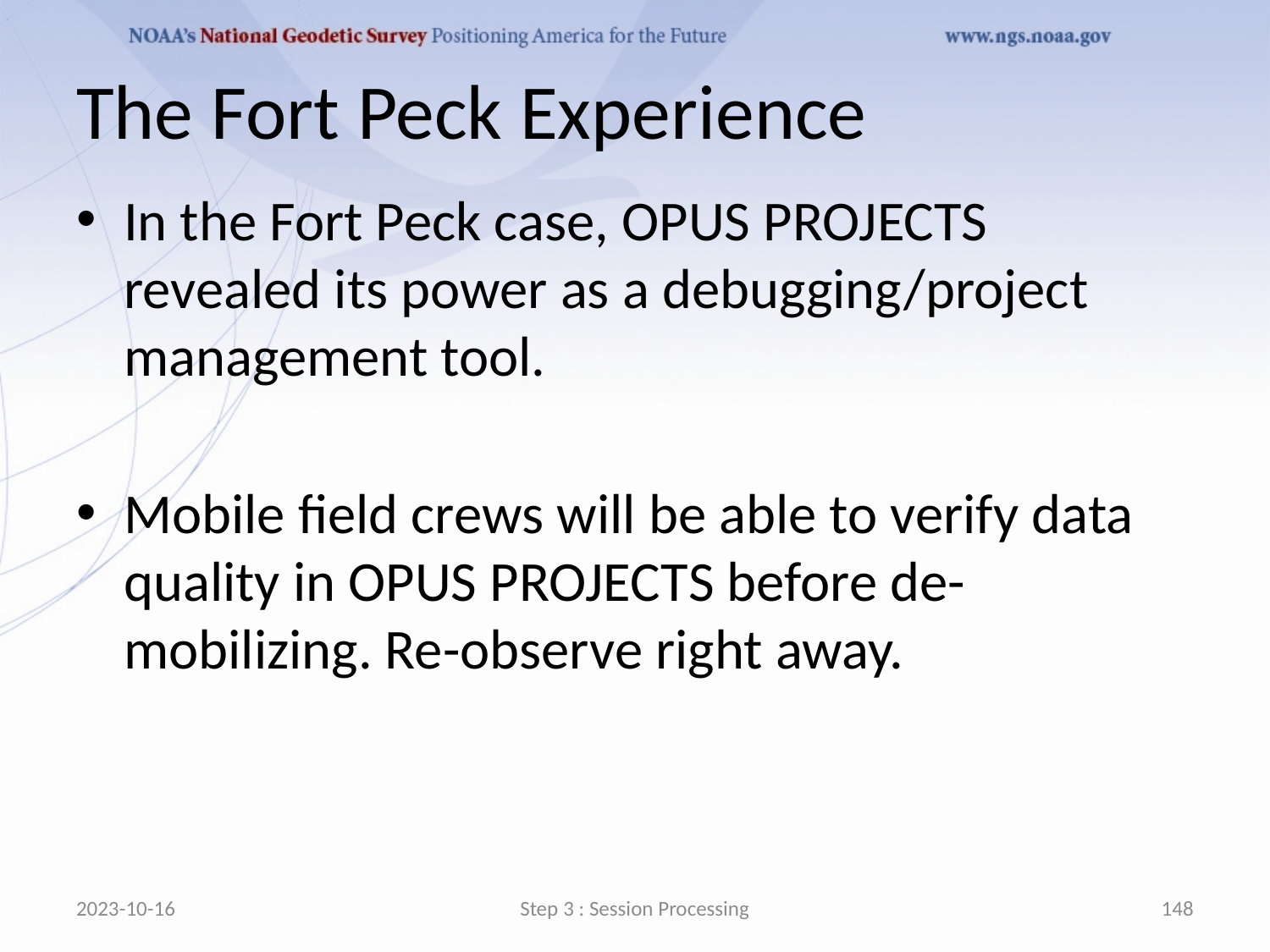

# The Fort Peck Experience
In the Fort Peck case, OPUS PROJECTS revealed its power as a debugging/project management tool.

Mobile field crews will be able to verify data quality in OPUS PROJECTS before de-mobilizing. Re-observe right away.
2023-10-16
Step 3 : Session Processing
148